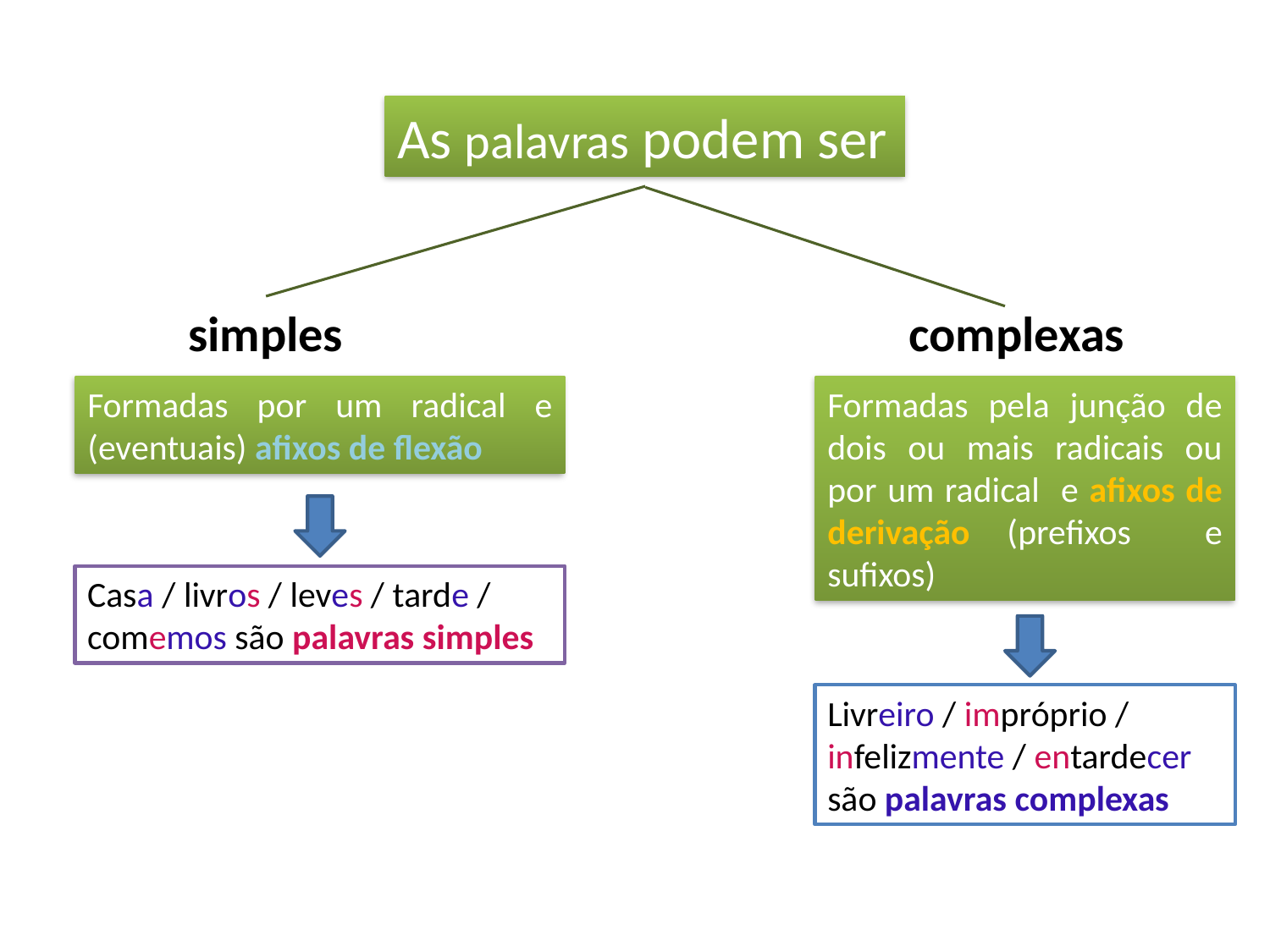

As palavras podem ser
simples
complexas
Formadas por um radical e (eventuais) afixos de flexão
Formadas pela junção de dois ou mais radicais ou por um radical  e afixos de derivação (prefixos  e sufixos)

Casa / livros / leves / tarde / comemos são palavras simples

Livreiro / impróprio / infelizmente / entardecer são palavras complexas